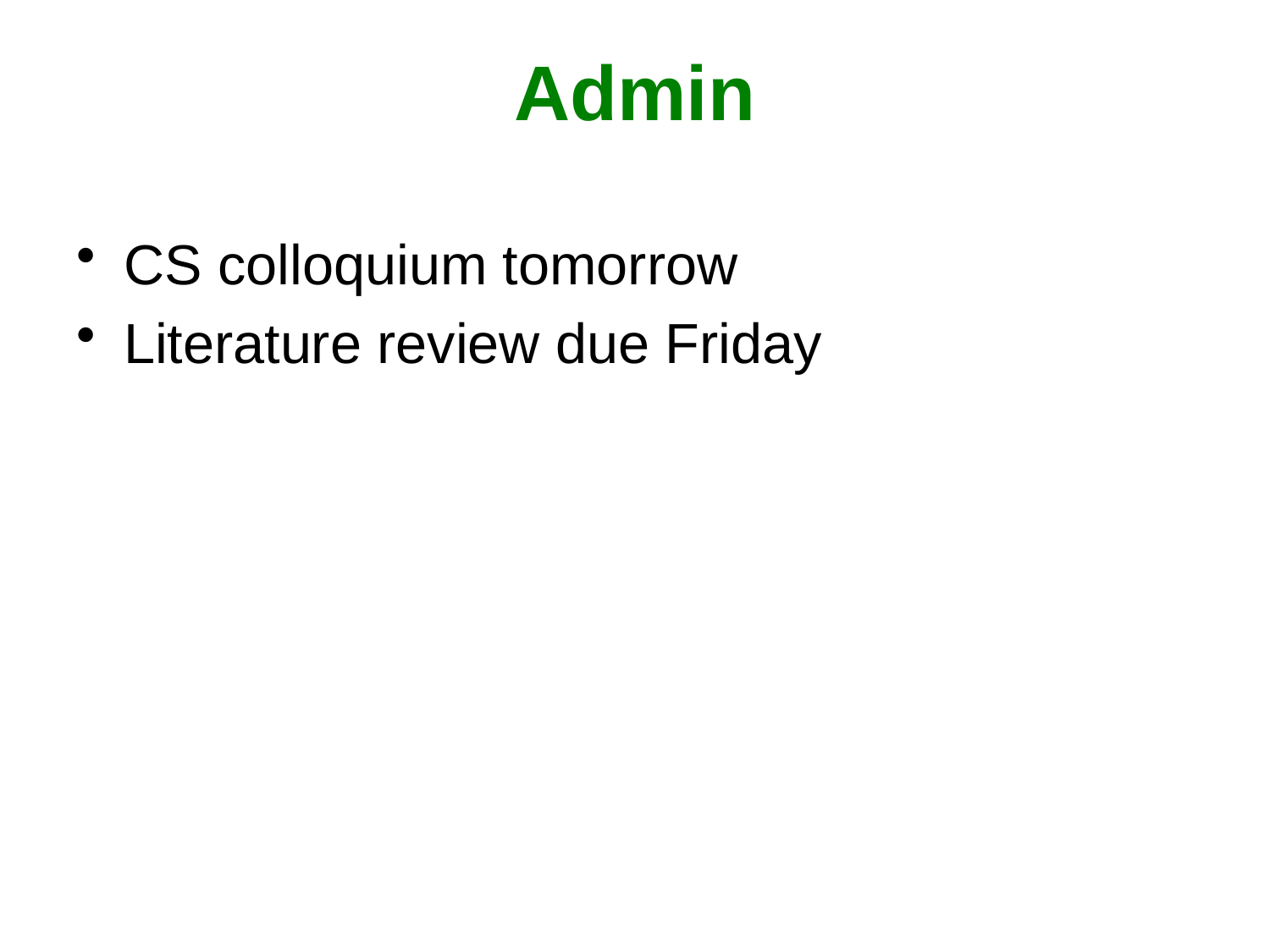

# Admin
CS colloquium tomorrow
Literature review due Friday